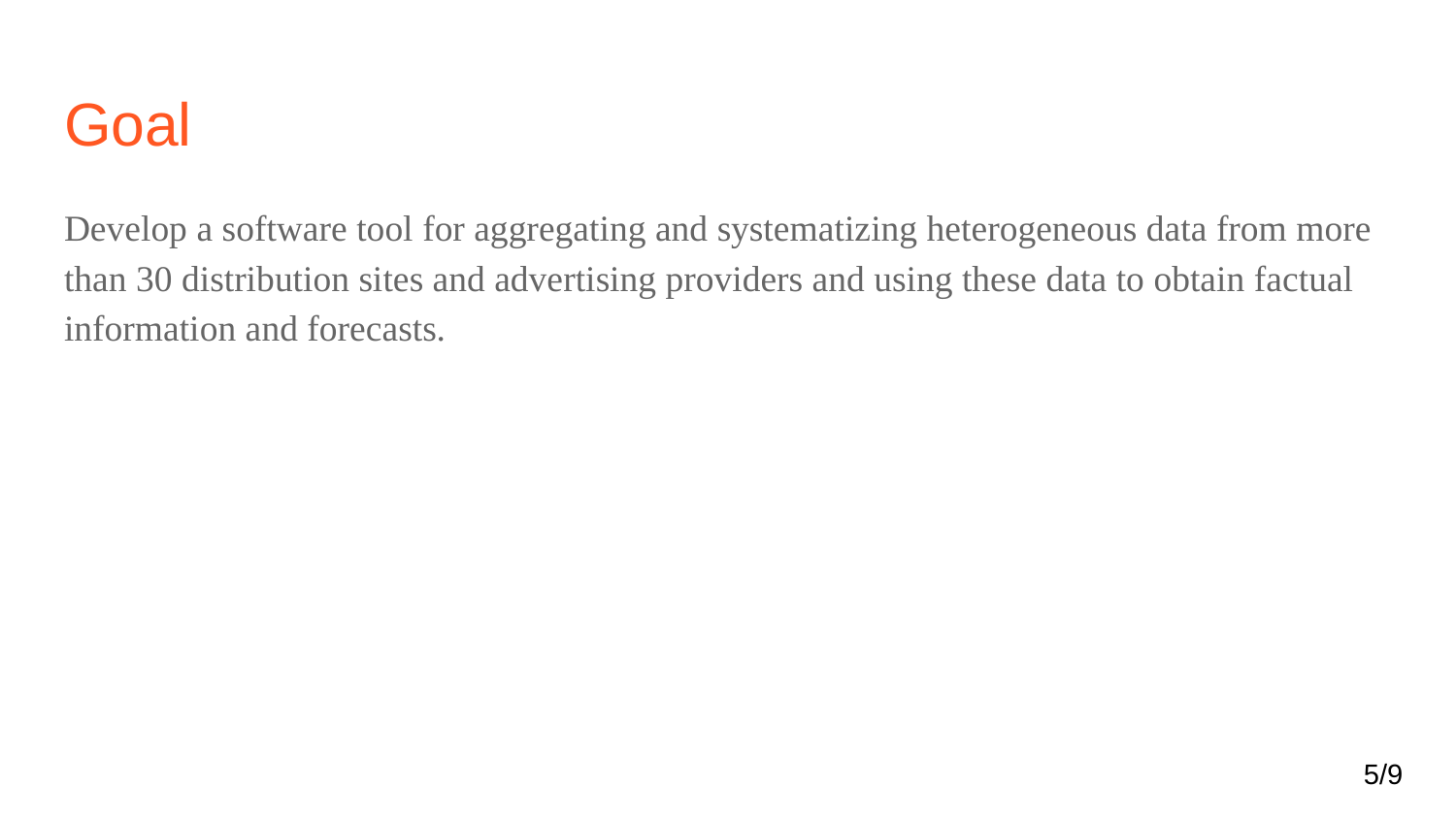

# Goal
Develop a software tool for aggregating and systematizing heterogeneous data from more than 30 distribution sites and advertising providers and using these data to obtain factual information and forecasts.
5/9